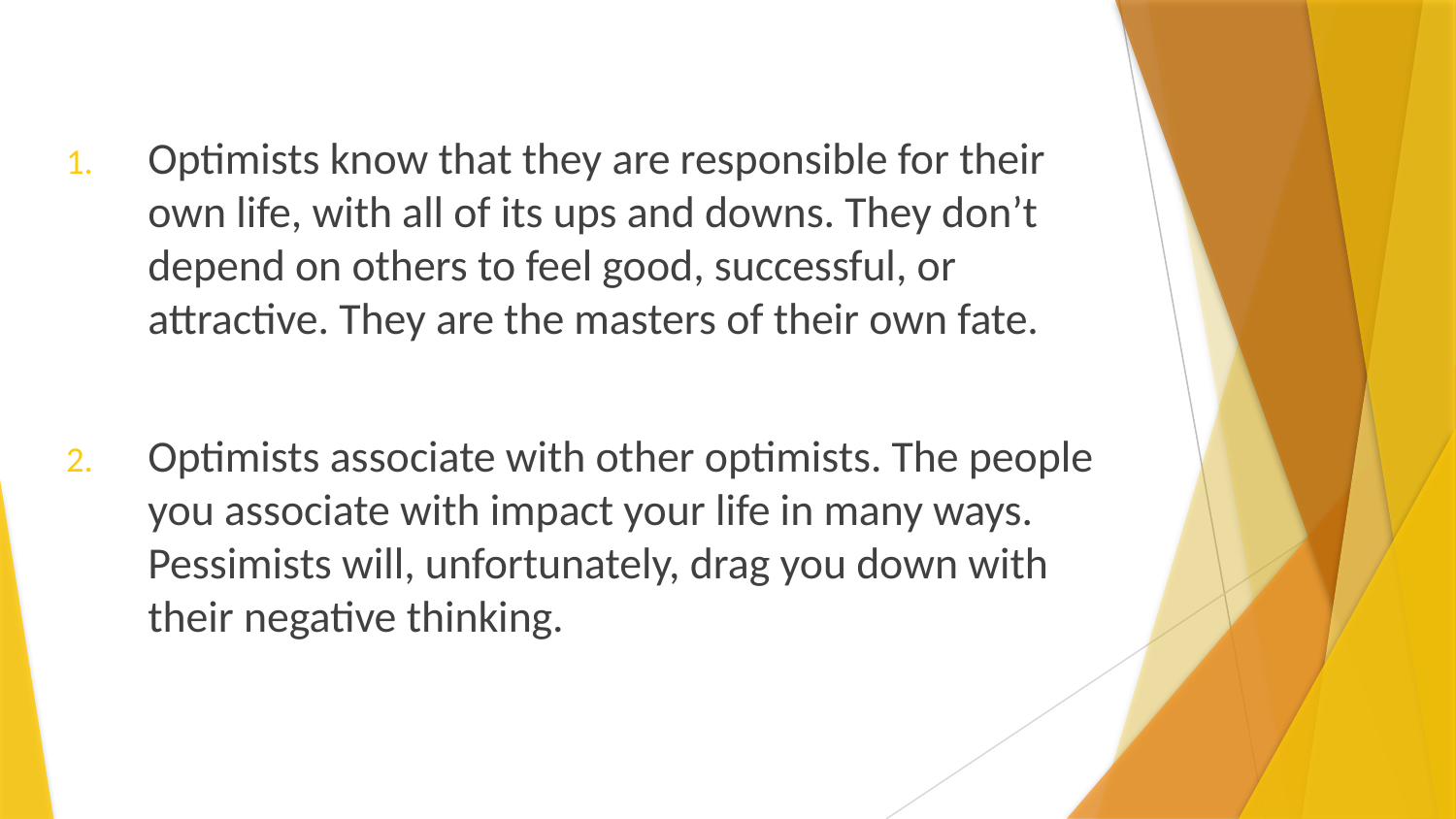

Optimists know that they are responsible for their own life, with all of its ups and downs. They don’t depend on others to feel good, successful, or attractive. They are the masters of their own fate.

Optimists associate with other optimists. The people you associate with impact your life in many ways.
Pessimists will, unfortunately, drag you down with their negative thinking.